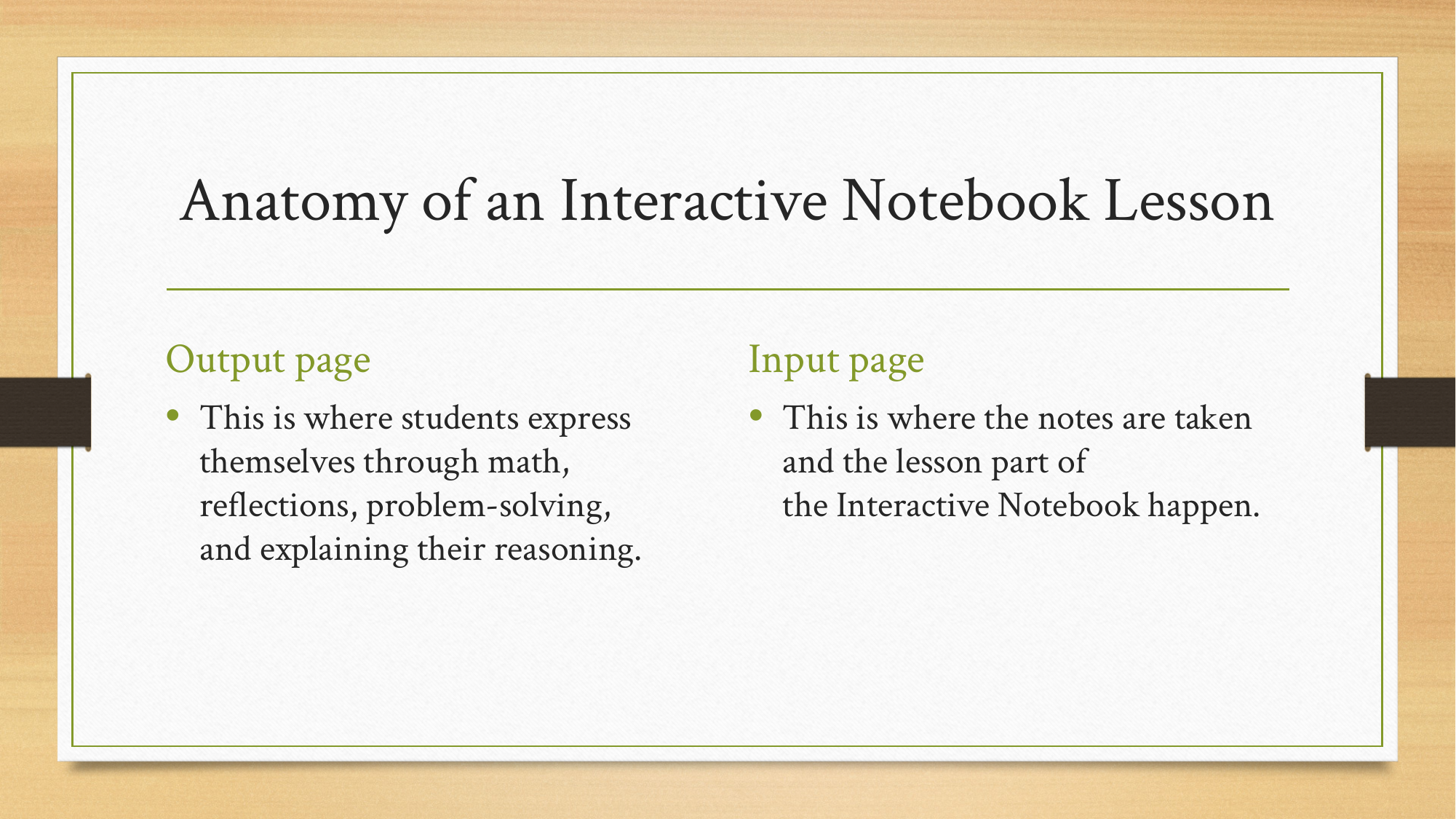

# Anatomy of an Interactive Notebook Lesson
Output page
Input page
This is where students express themselves through math, reflections, problem-solving, and explaining their reasoning.
This is where the notes are taken and the lesson part of the Interactive Notebook happen.